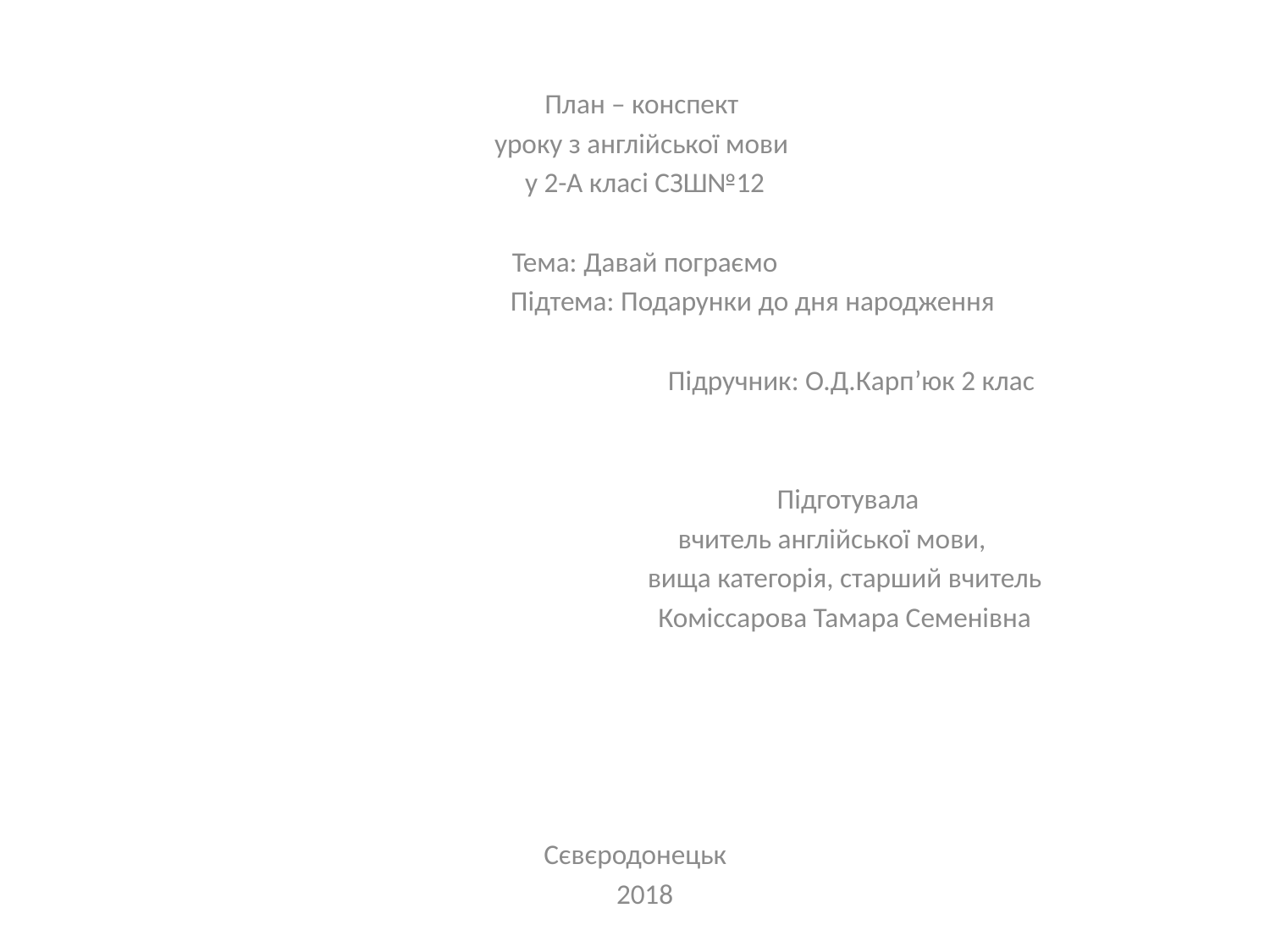

План – конспект
уроку з англійської мови
у 2-А класі СЗШ№12

Тема: Давай пограємо
                                  Підтема: Подарунки до дня народження

                                                                 Підручник: О.Д.Карп’юк 2 клас

                                                                Підготувала
                                                           вчитель англійської мови,
                                                               вища категорія, старший вчитель
                                                               Коміссарова Тамара Семенівна

Сєвєродонецьк
2018